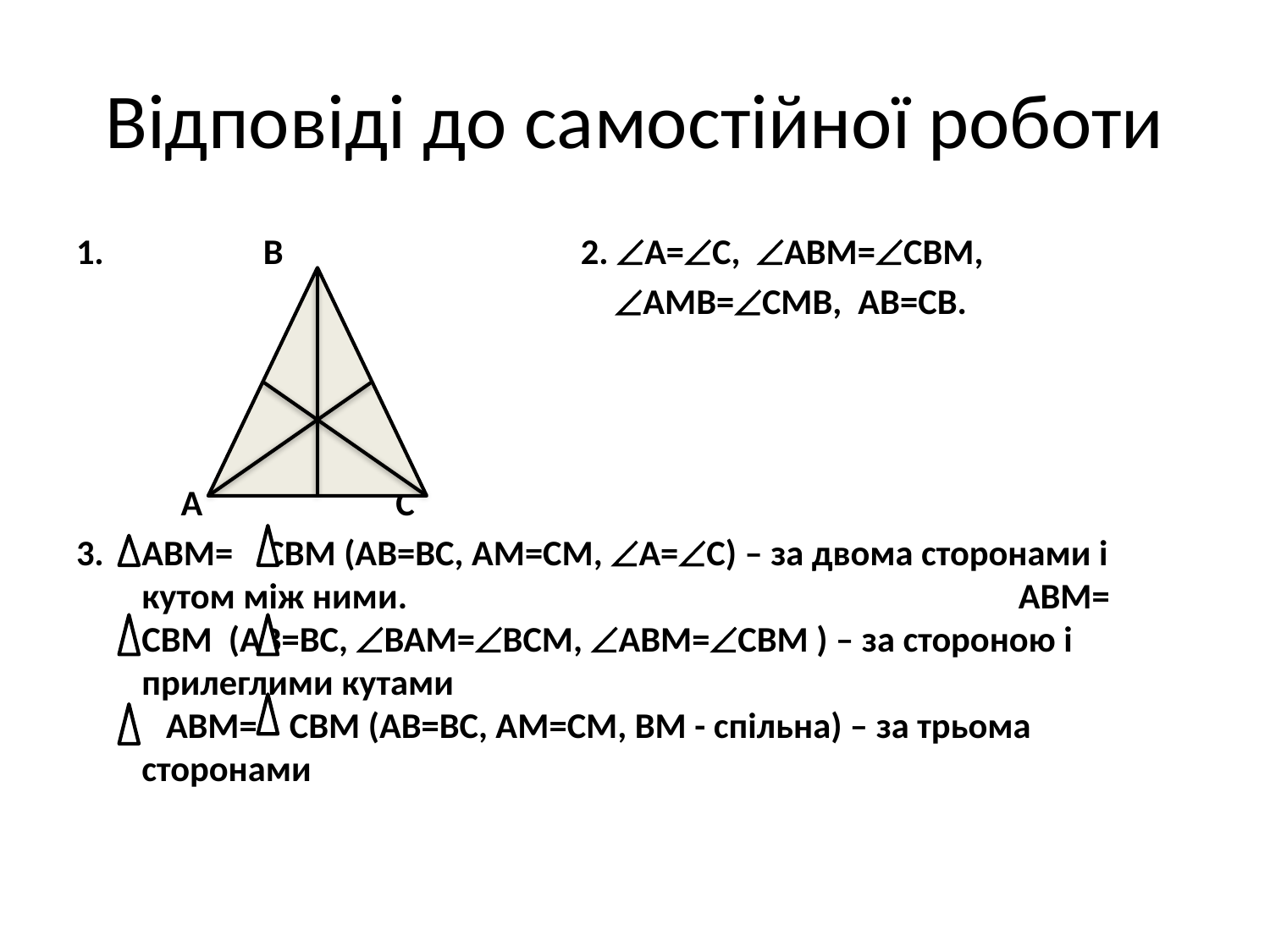

# Відповіді до самостійної роботи
                В                                     2. ∠А=∠С,  ∠АВМ=∠СВМ,
                                                                   ∠АМВ=∠СМВ,  АВ=СВ.

             А                        С
АВМ=    СВМ (АВ=ВС, АМ=СМ, ∠А=∠С) – за двома сторонами і кутом між ними.                                                                            АВМ=    СВМ  (АВ=ВС, ∠ВАМ=∠ВСМ, ∠АВМ=∠СВМ ) – за стороною і прилеглими кутами                                                                                               АВМ=    СВМ (АВ=ВС, АМ=СМ, ВМ - спільна) – за трьома сторонами